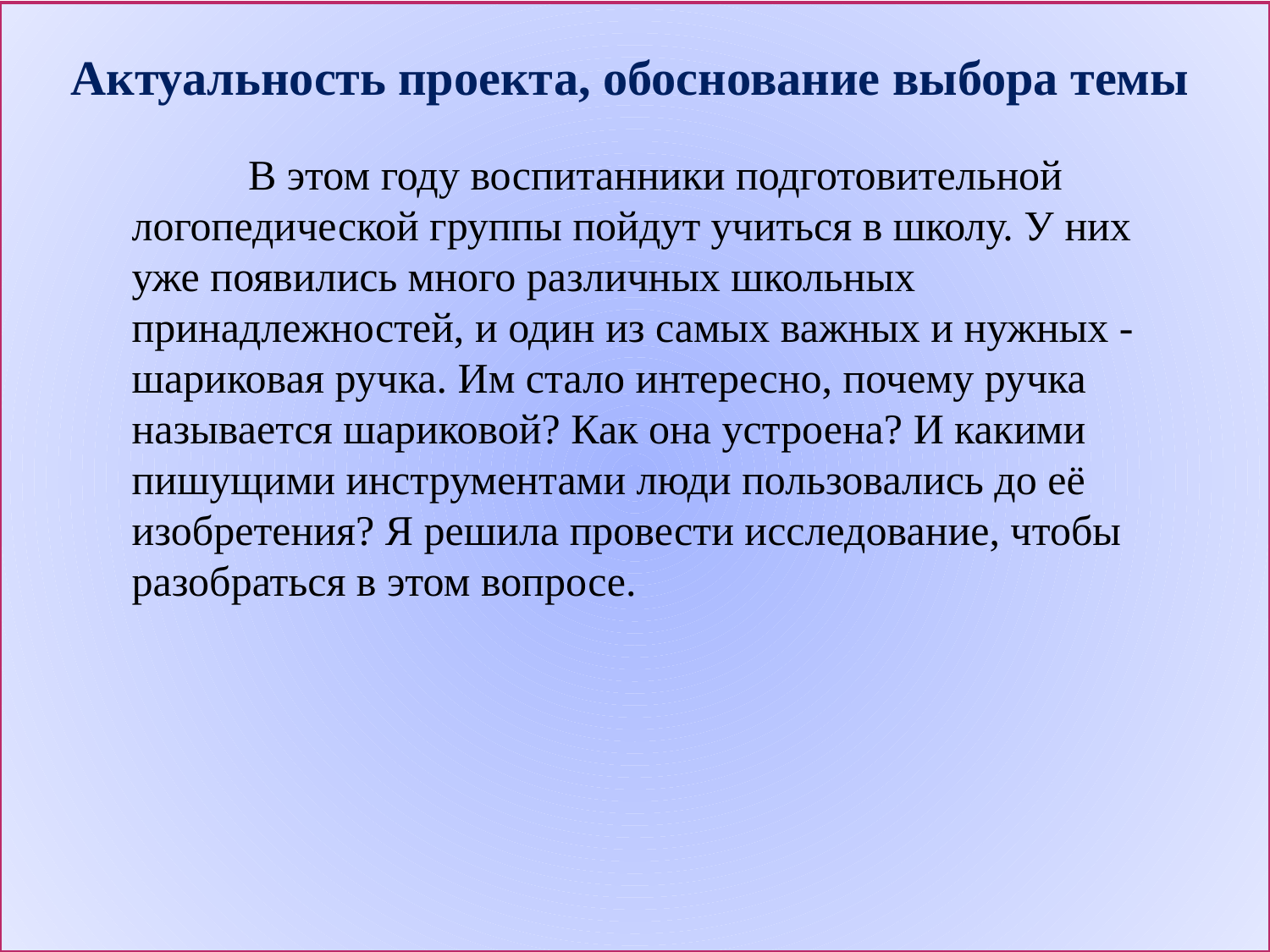

Актуальность проекта, обоснование выбора темы
           В этом году воспитанники подготовительной логопедической группы пойдут учиться в школу. У них уже появились много различных школьных принадлежностей, и один из самых важных и нужных - шариковая ручка. Им стало интересно, почему ручка называется шариковой? Как она устроена? И какими пишущими инструментами люди пользовались до её изобретения? Я решила провести исследование, чтобы разобраться в этом вопросе.